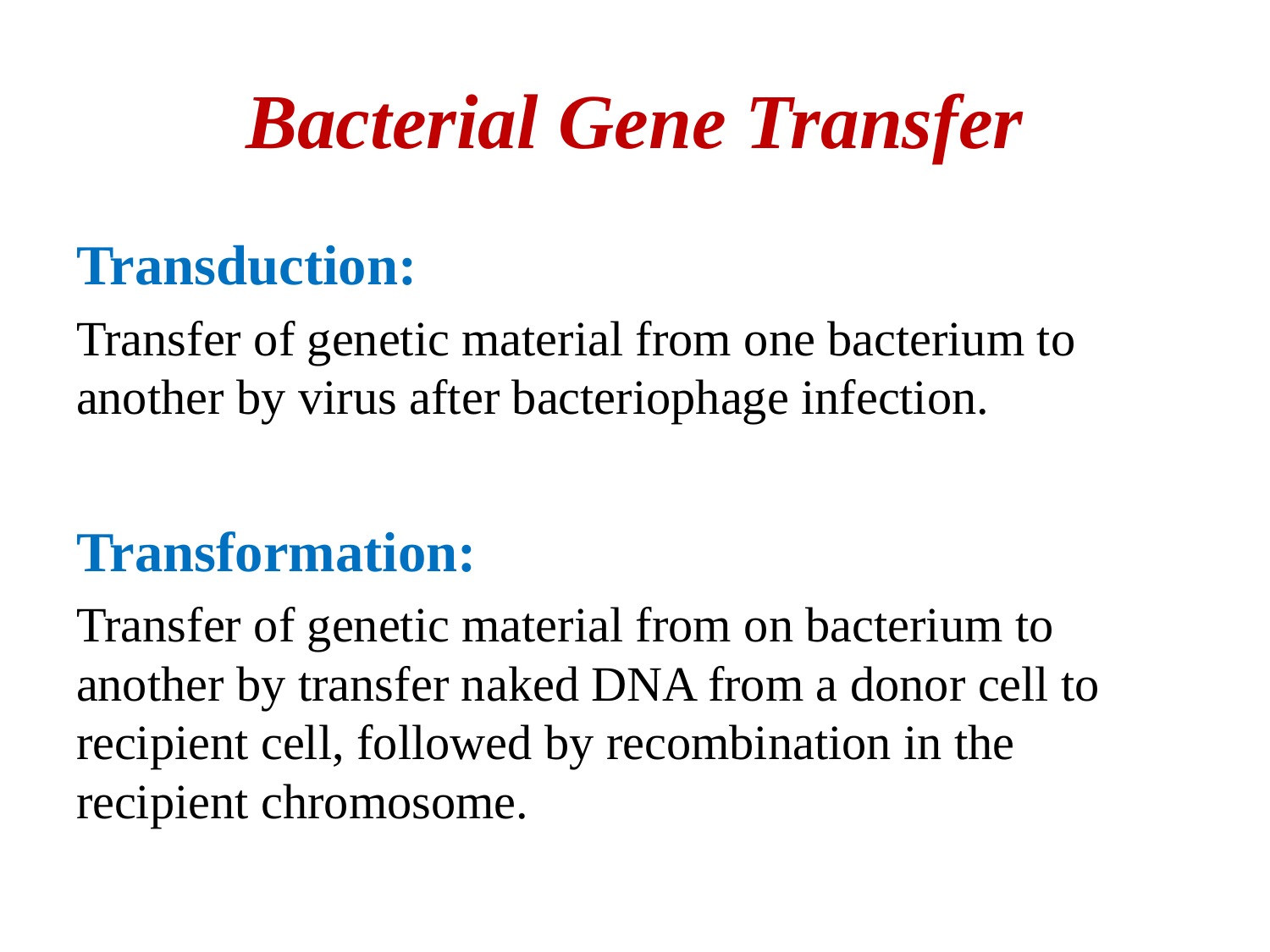

# Bacterial Gene Transfer
Transduction:
Transfer of genetic material from one bacterium to another by virus after bacteriophage infection.

Transformation:
Transfer of genetic material from on bacterium to another by transfer naked DNA from a donor cell to recipient cell, followed by recombination in the recipient chromosome.